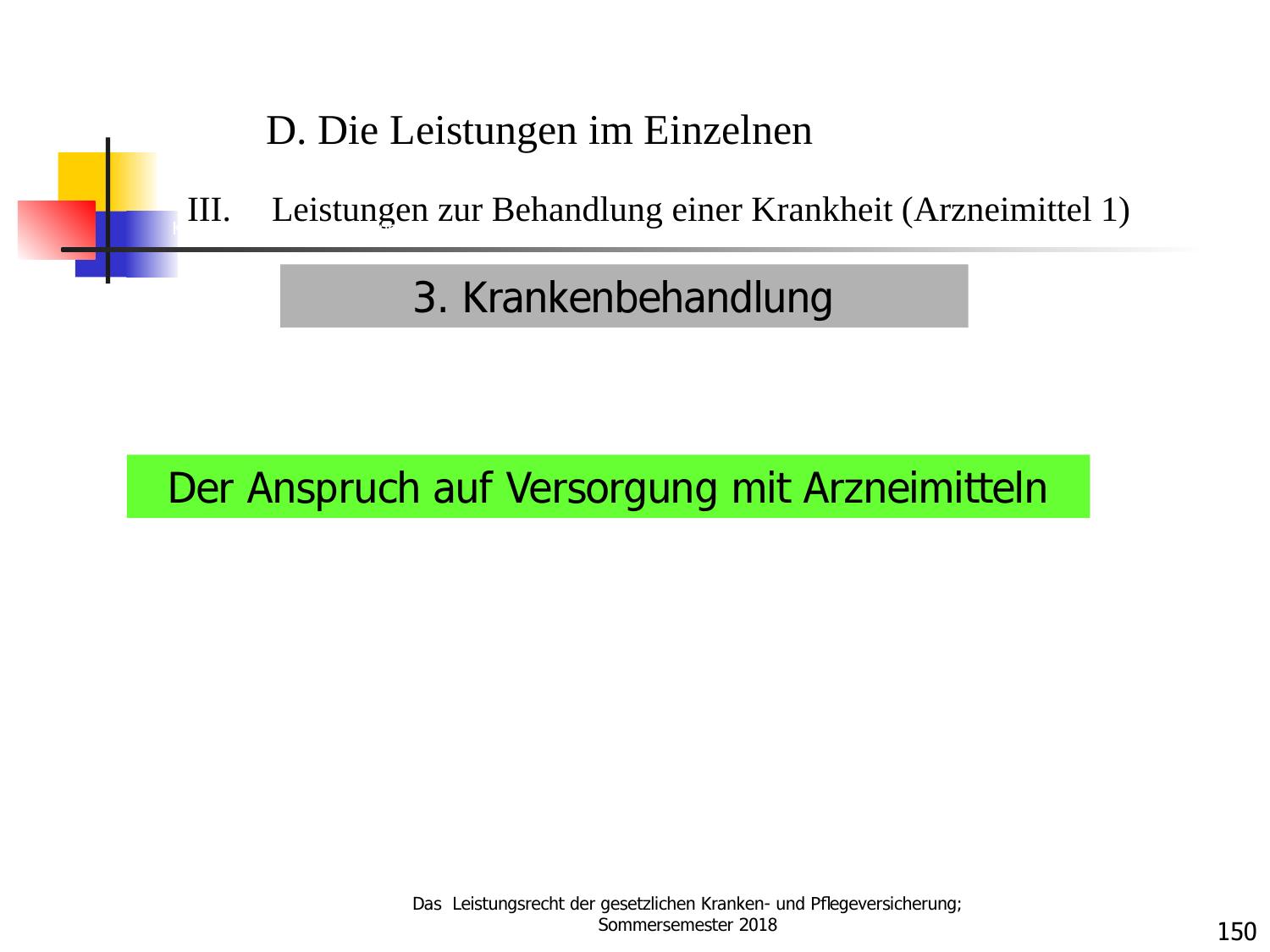

Krankenbehandlung 1 (Arzneimittel)
D. Die Leistungen im Einzelnen

Leistungen zur Behandlung einer Krankheit (Arzneimittel 1)
3. Krankenbehandlung
Der Anspruch auf Versorgung mit Arzneimitteln
Krankheit
Das  Leistungsrecht der gesetzlichen Kranken- und Pflegeversicherung; Sommersemester 2018
150